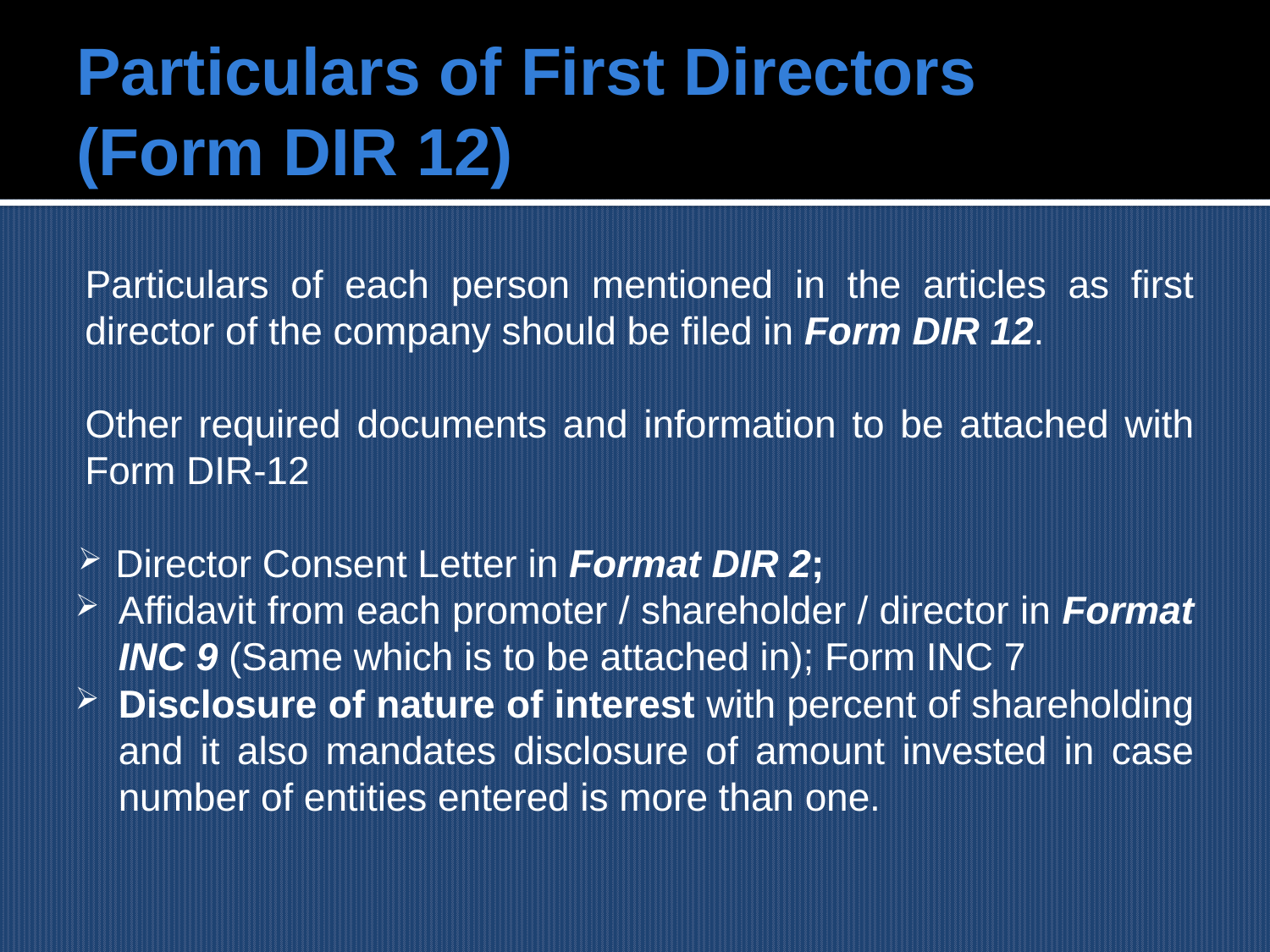

# Particulars of First Directors (Form DIR 12)
Particulars of each person mentioned in the articles as first director of the company should be filed in Form DIR 12.

Other required documents and information to be attached with Form DIR-12

 Director Consent Letter in Format DIR 2;
Affidavit from each promoter / shareholder / director in Format INC 9 (Same which is to be attached in); Form INC 7
Disclosure of nature of interest with percent of shareholding and it also mandates disclosure of amount invested in case number of entities entered is more than one.